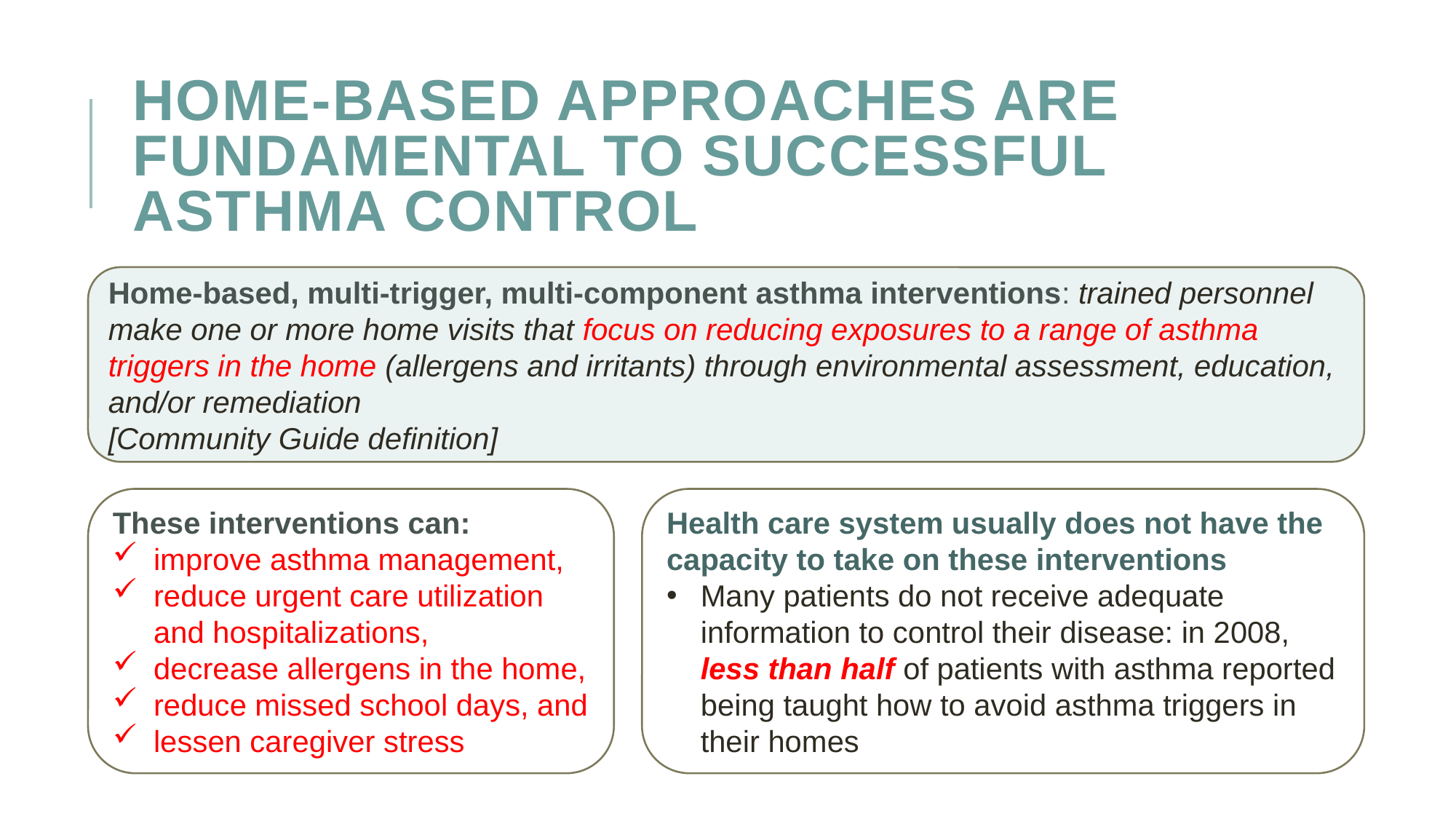

# Home-Based Approaches are Fundamental to Successful Asthma Control
Home-based, multi-trigger, multi-component asthma interventions: trained personnel make one or more home visits that focus on reducing exposures to a range of asthma triggers in the home (allergens and irritants) through environmental assessment, education, and/or remediation
[Community Guide definition]
These interventions can:
improve asthma management,
reduce urgent care utilization and hospitalizations,
decrease allergens in the home,
reduce missed school days, and
lessen caregiver stress
Health care system usually does not have the capacity to take on these interventions
Many patients do not receive adequate information to control their disease: in 2008, less than half of patients with asthma reported being taught how to avoid asthma triggers in their homes